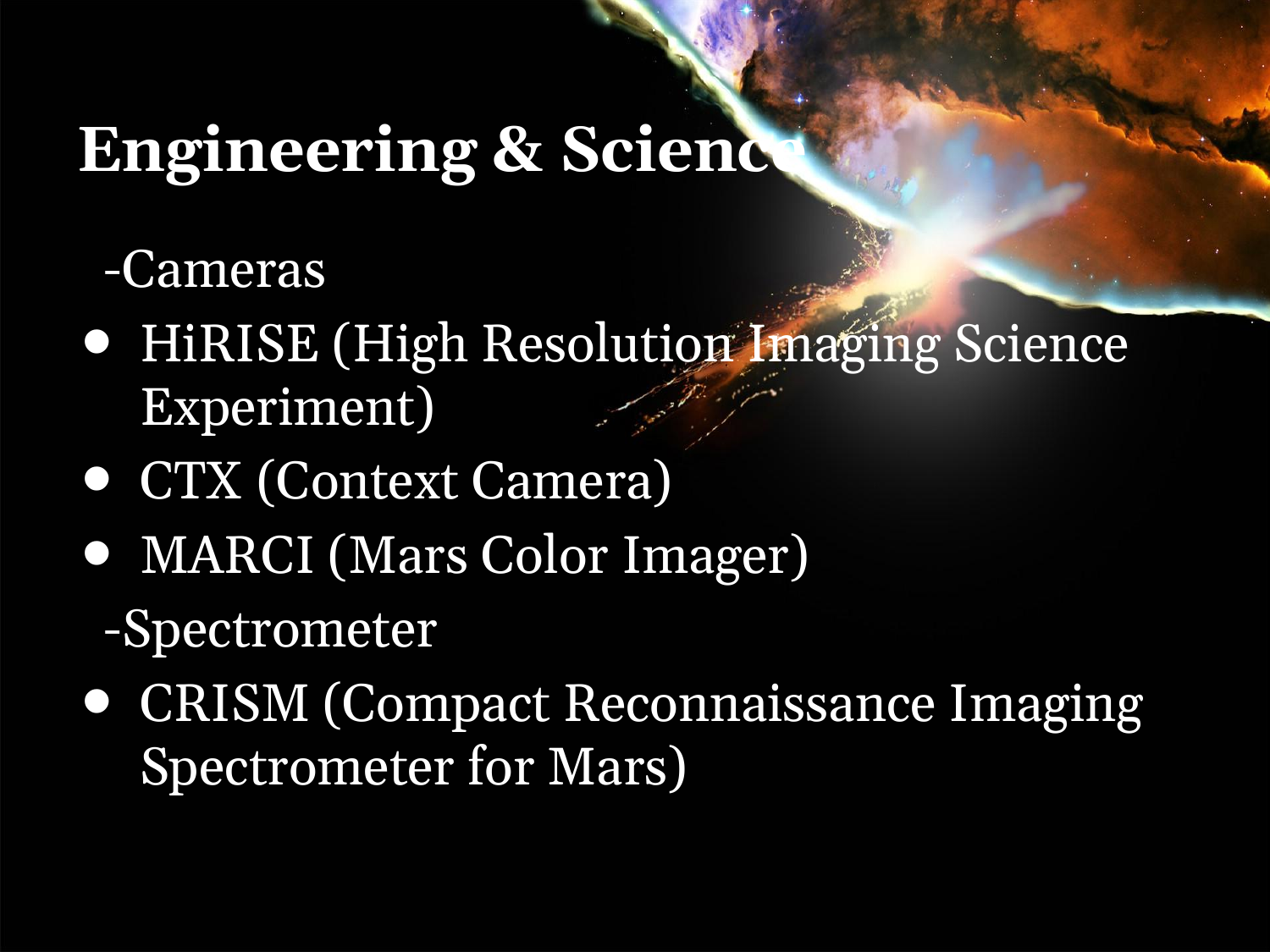

# Engineering & Science
-Cameras
HiRISE (High Resolution Imaging Science Experiment)
CTX (Context Camera)
MARCI (Mars Color Imager)
-Spectrometer
CRISM (Compact Reconnaissance Imaging Spectrometer for Mars)